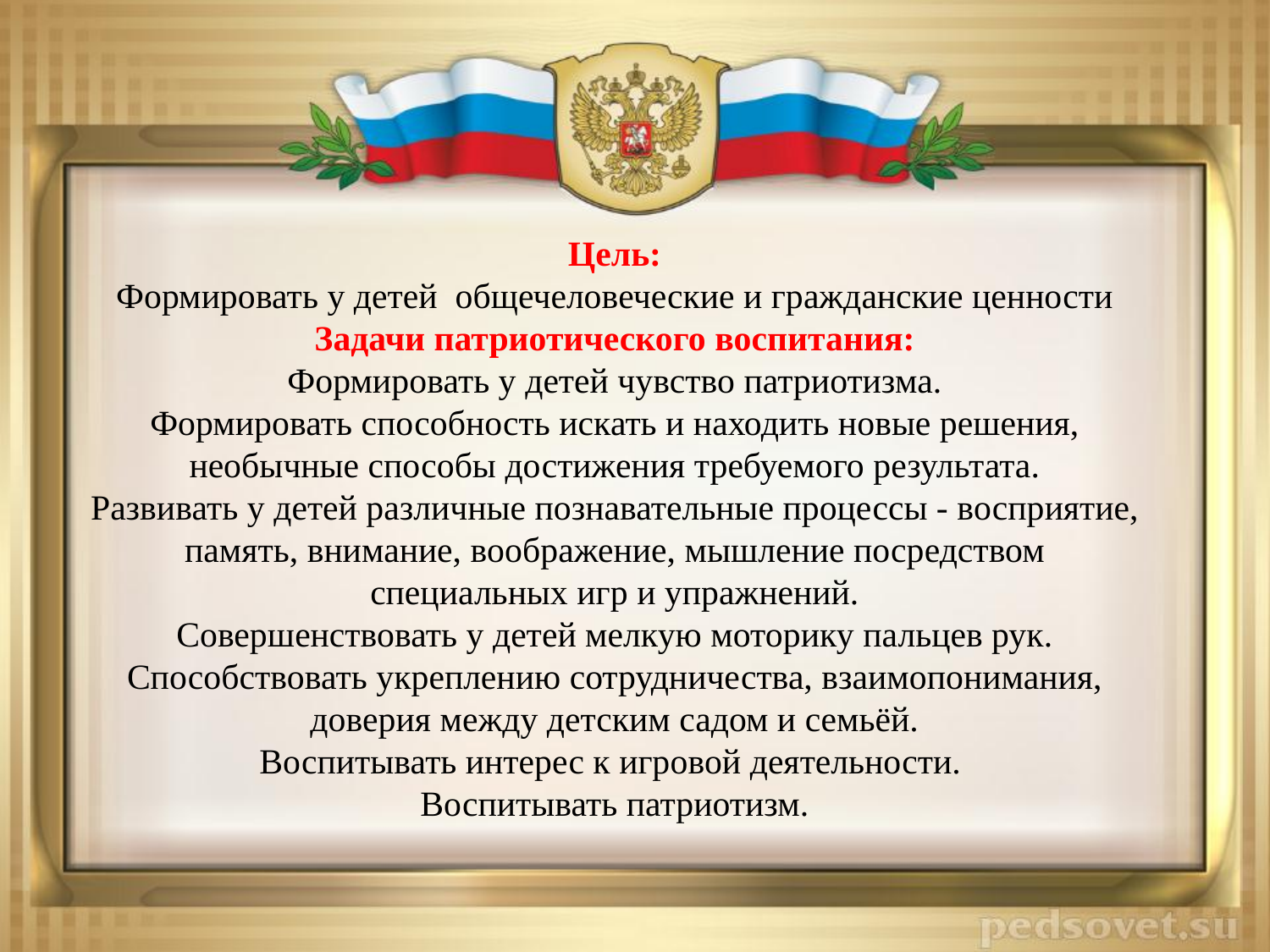

# Цель: Формировать у детей  общечеловеческие и гражданские ценности Задачи патриотического воспитания: Формировать у детей чувство патриотизма. Формировать способность искать и находить новые решения, необычные способы достижения требуемого результата. Развивать у детей различные познавательные процессы - восприятие, память, внимание, воображение, мышление посредством специальных игр и упражнений. Совершенствовать у детей мелкую моторику пальцев рук. Способствовать укреплению сотрудничества, взаимопонимания, доверия между детским садом и семьёй. Воспитывать интерес к игровой деятельности. Воспитывать патриотизм.